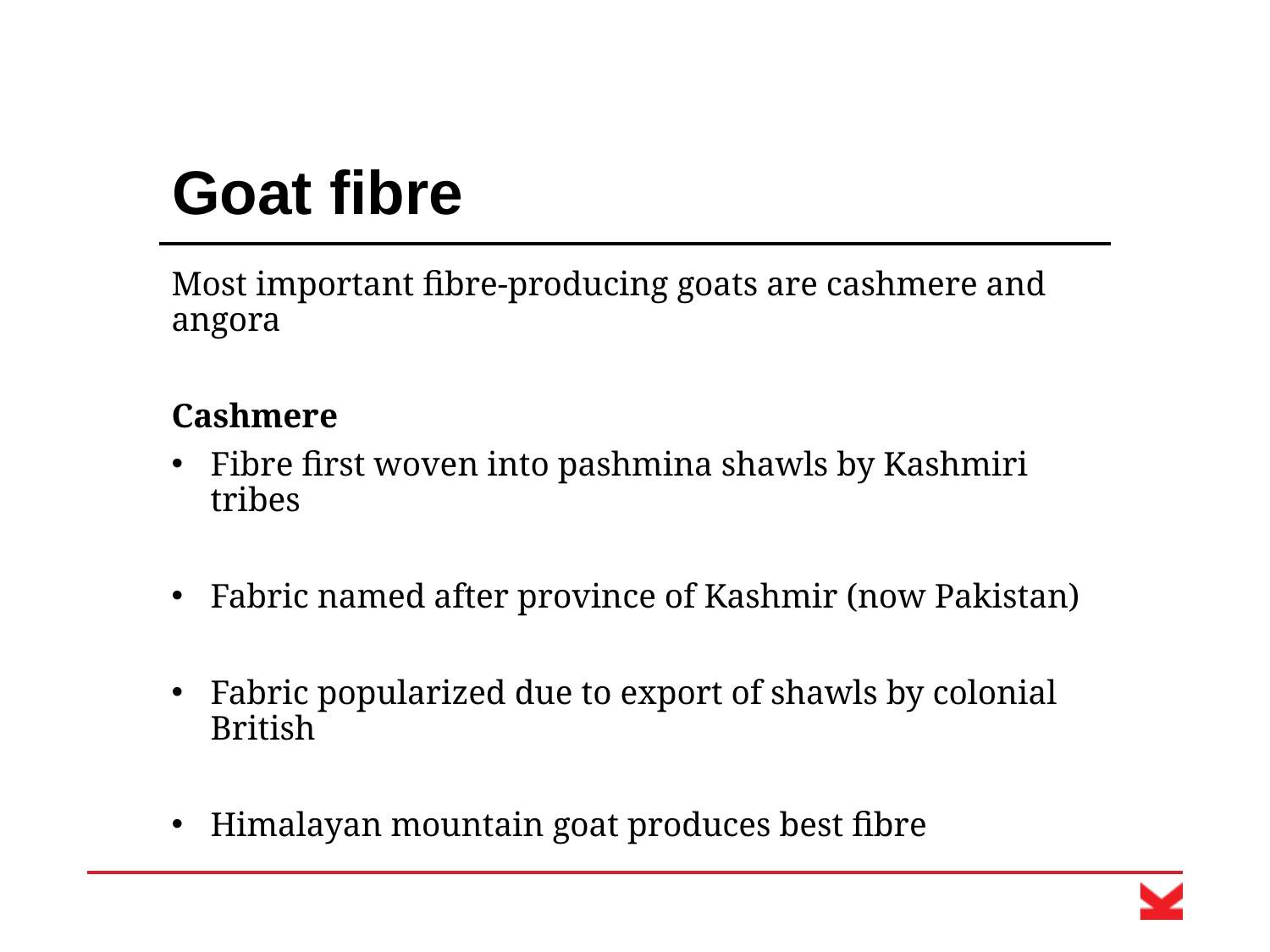

# Goat fibre
Most important fibre-producing goats are cashmere and angora

Cashmere
Fibre first woven into pashmina shawls by Kashmiri tribes

Fabric named after province of Kashmir (now Pakistan)

Fabric popularized due to export of shawls by colonial British

Himalayan mountain goat produces best fibre